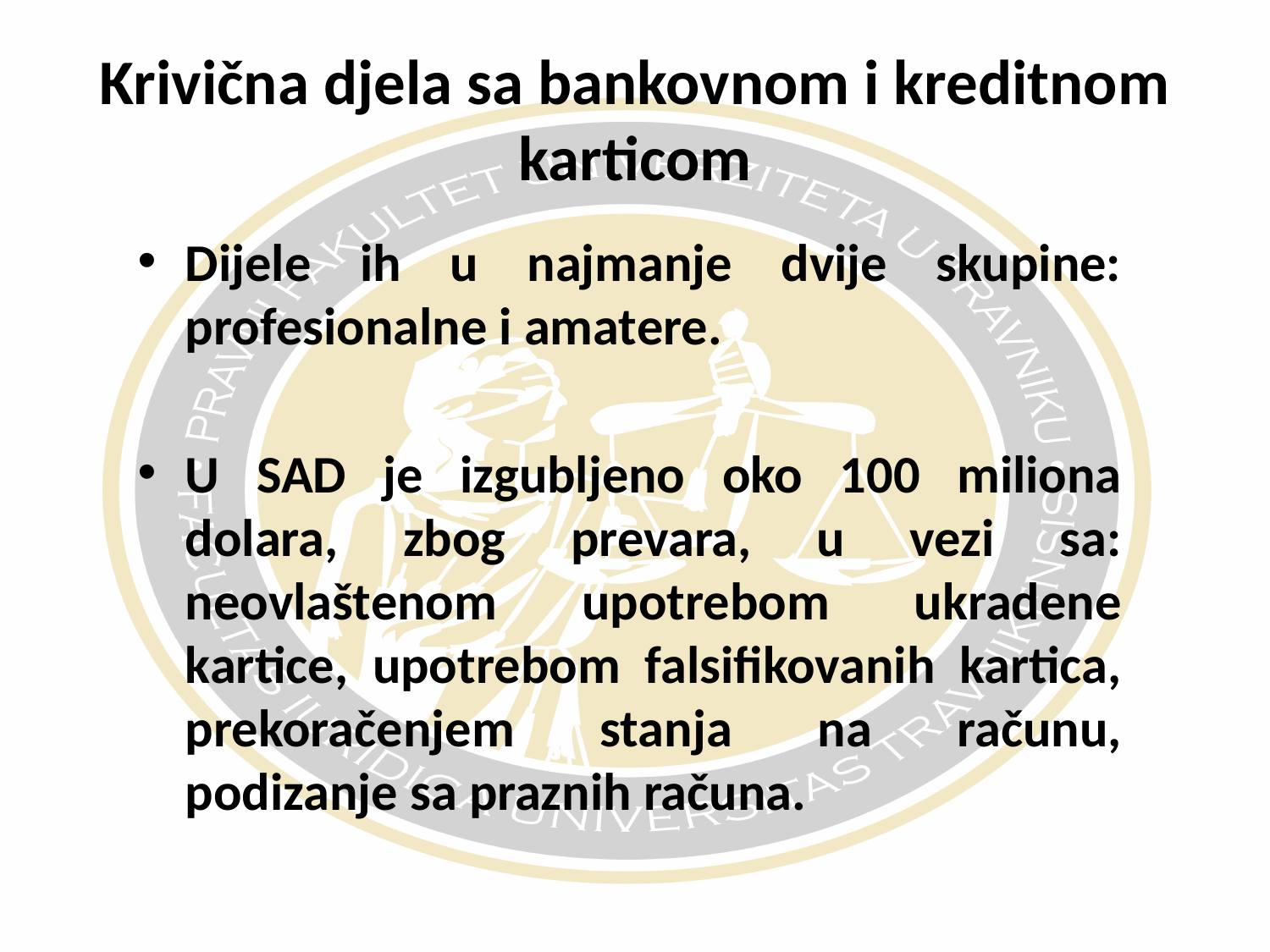

# Krivična djela sa bankovnom i kreditnom karticom
Dijele ih u najmanje dvije skupine: profesionalne i amatere.

U SAD je izgubljeno oko 100 miliona dolara, zbog prevara, u vezi sa: neovlaštenom upotrebom ukradene kartice, upotrebom falsifikovanih kartica, prekoračenjem stanja na računu, podizanje sa praznih računa.